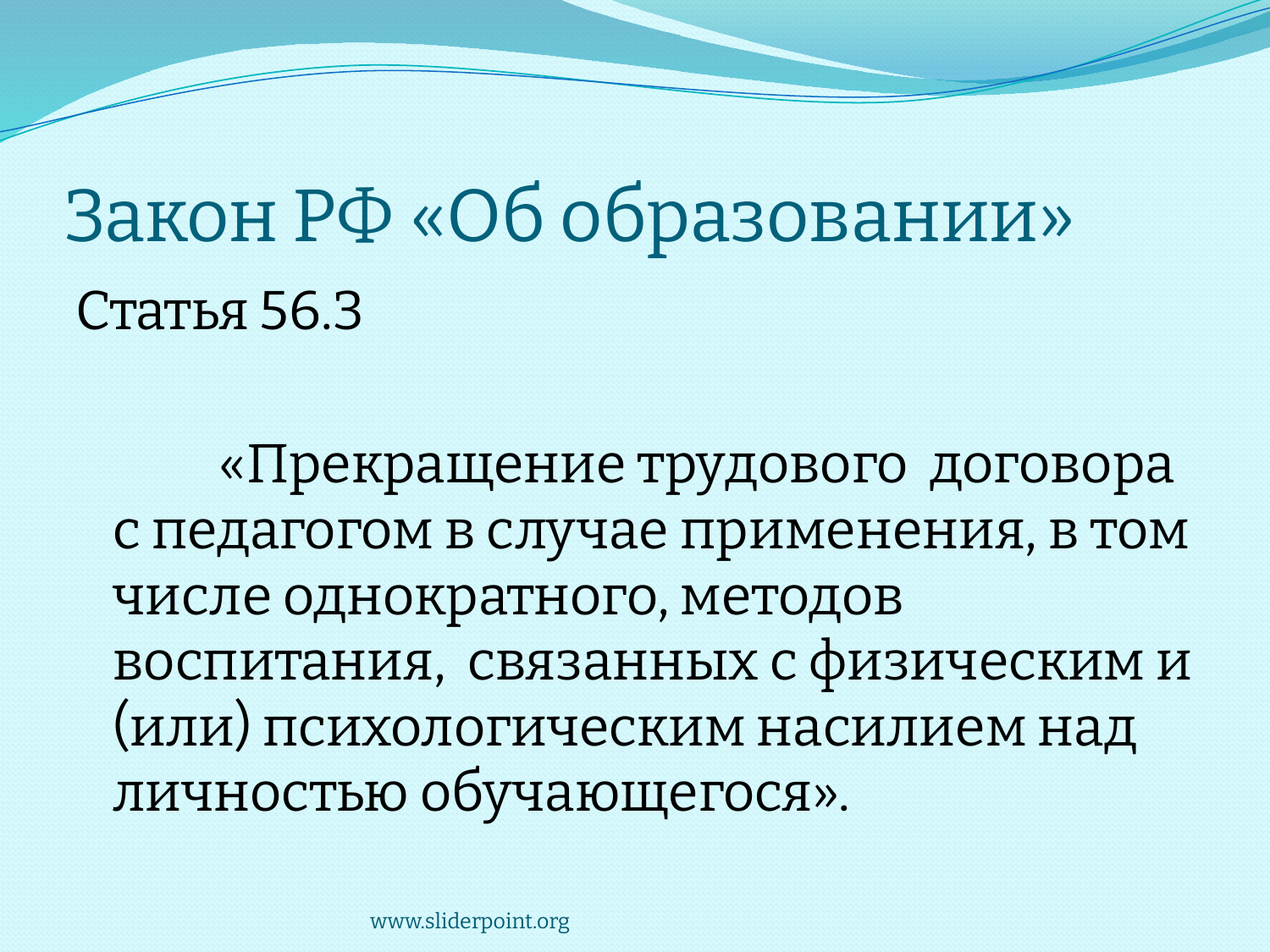

# Закон РФ «Об образовании»
Статья 56.3

             «Прекращение трудового  договора с педагогом в случае применения, в том числе однократного, методов воспитания,  связанных с физическим и (или) психологическим насилием над личностью обучающегося».
www.sliderpoint.org